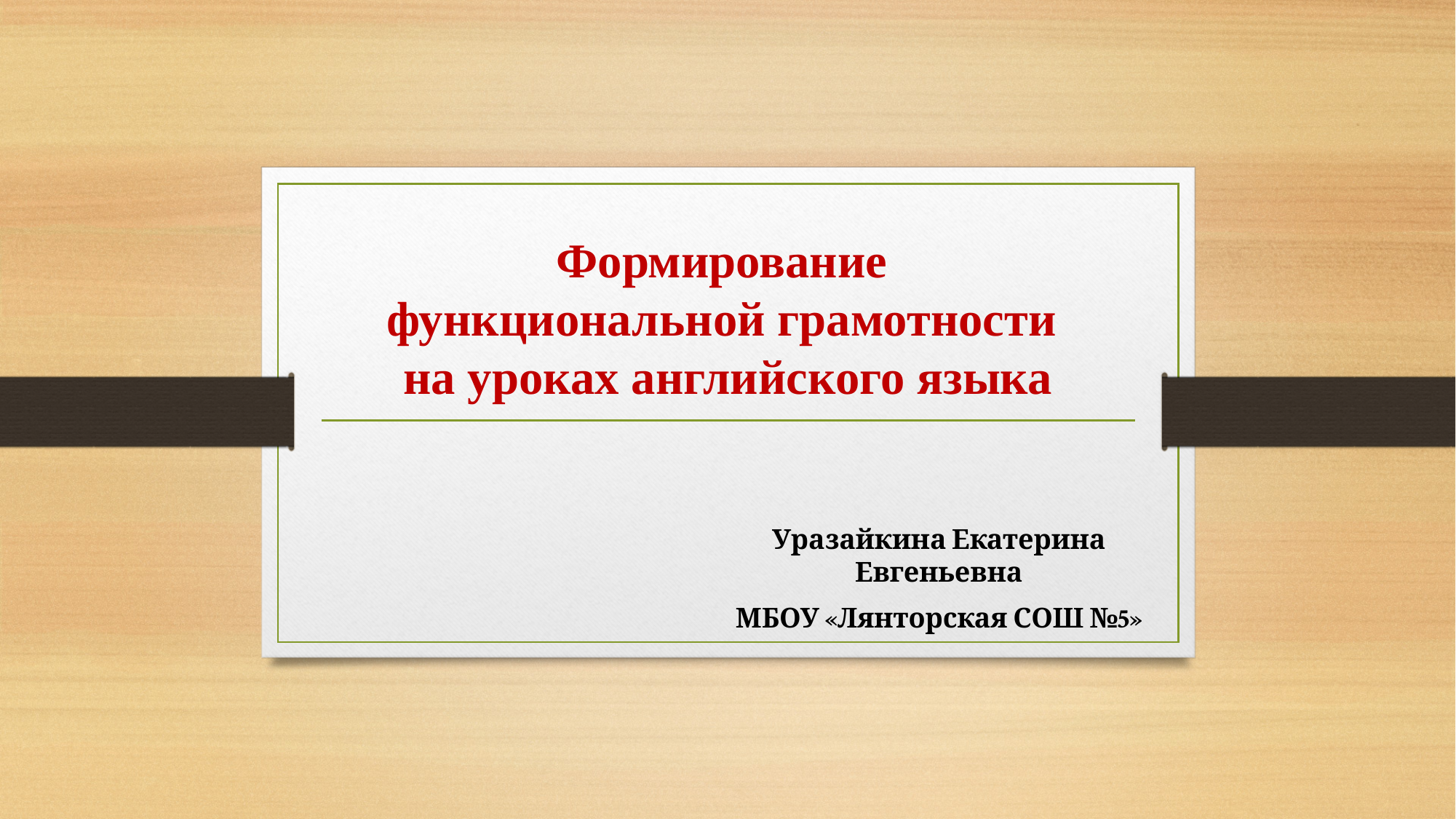

# Формирование функциональной грамотности на уроках английского языка
Уразайкина Екатерина Евгеньевна
МБОУ «Лянторская СОШ №5»